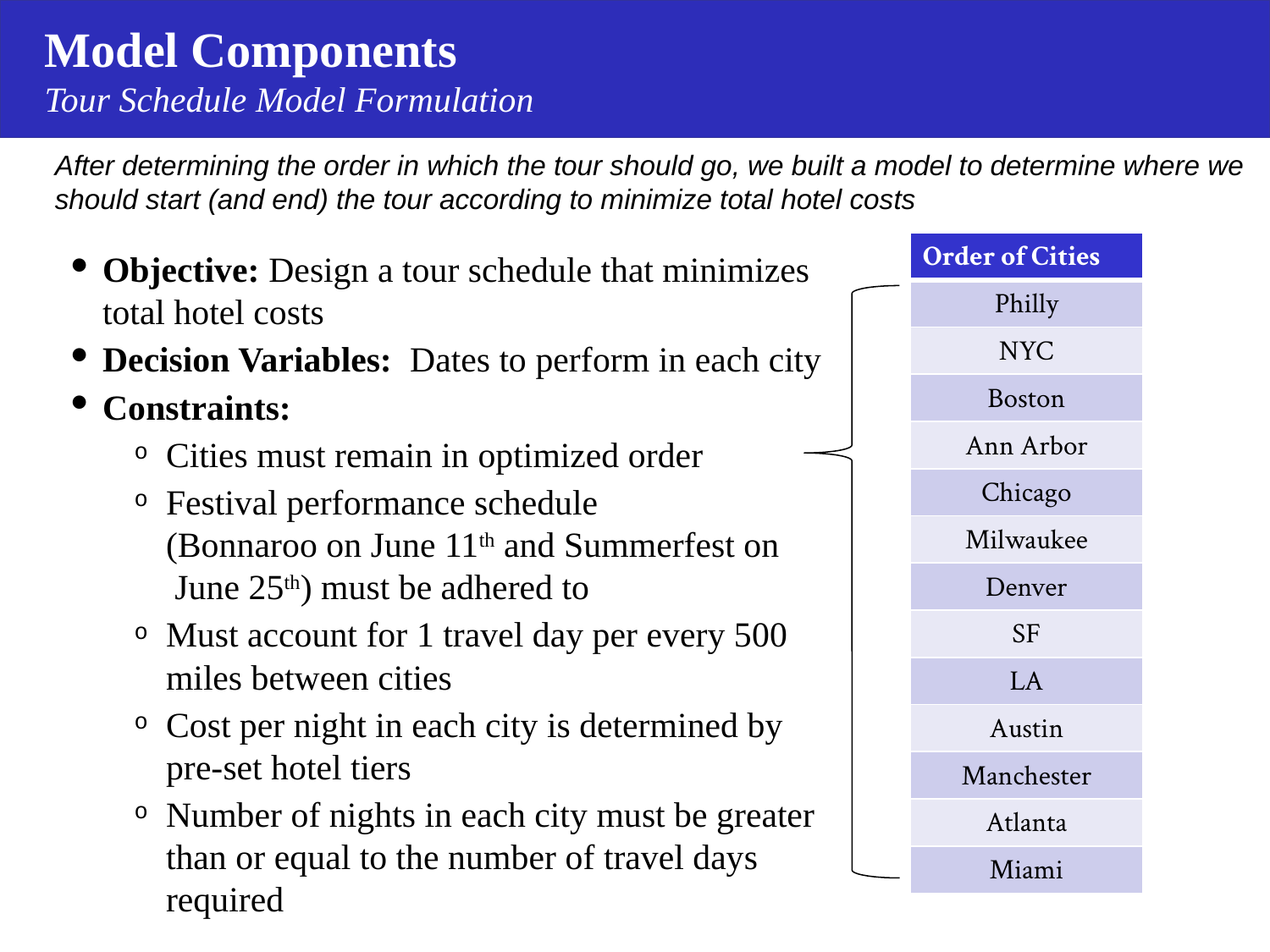

# Model Components Tour Schedule Model Formulation
After determining the order in which the tour should go, we built a model to determine where we should start (and end) the tour according to minimize total hotel costs
| Order of Cities |
| --- |
| Philly |
| NYC |
| Boston |
| Ann Arbor |
| Chicago |
| Milwaukee |
| Denver |
| SF |
| LA |
| Austin |
| Manchester |
| Atlanta |
| Miami |
Objective: Design a tour schedule that minimizes total hotel costs
Decision Variables:  Dates to perform in each city
Constraints:
Cities must remain in optimized order
Festival performance schedule                           (Bonnaroo on June 11th and Summerfest on           June 25th) must be adhered to
Must account for 1 travel day per every 500 miles between cities
Cost per night in each city is determined by         pre-set hotel tiers
Number of nights in each city must be greater than or equal to the number of travel days required